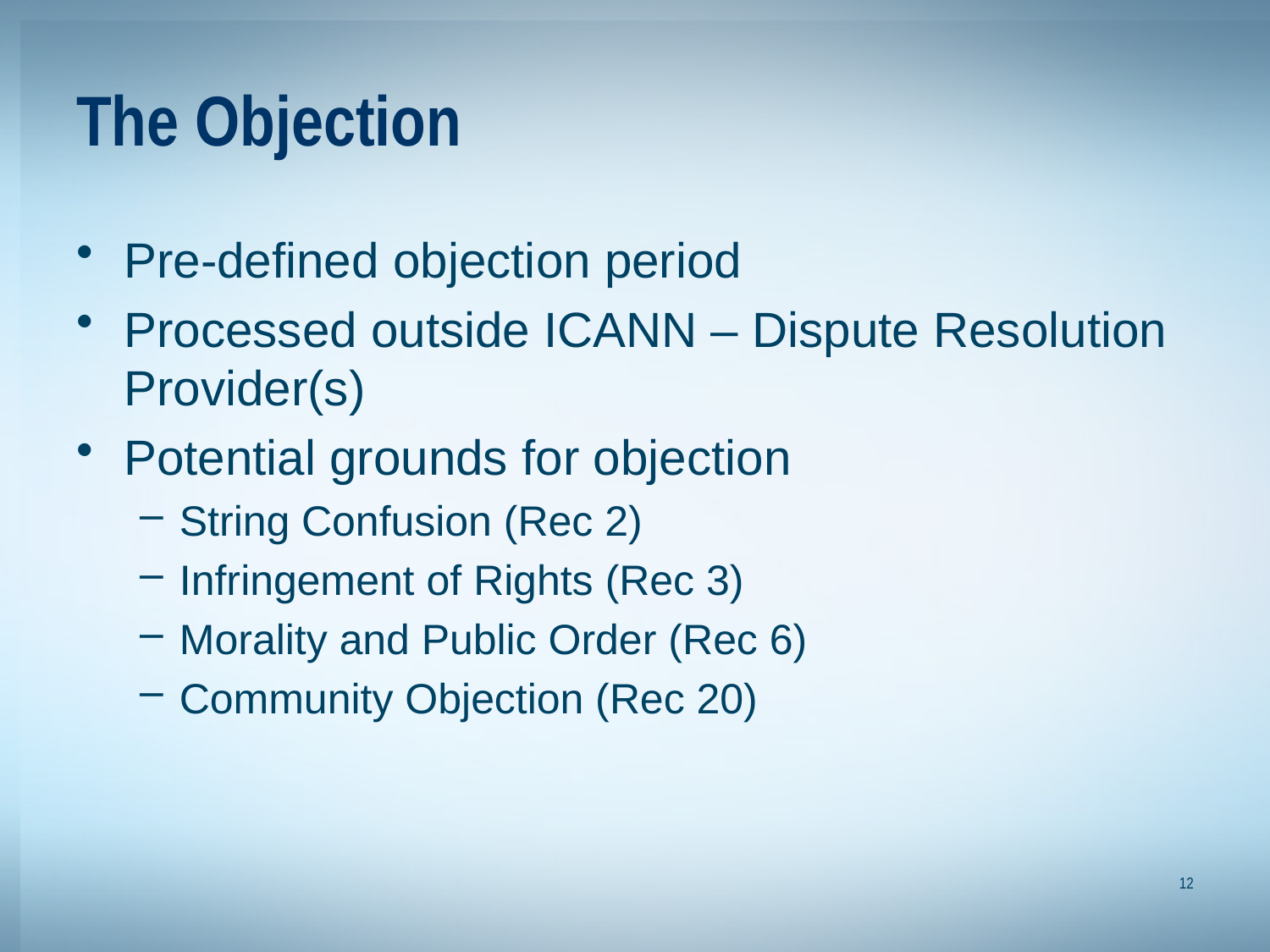

# The Objection
Pre-defined objection period
Processed outside ICANN – Dispute Resolution Provider(s)
Potential grounds for objection
String Confusion (Rec 2)
Infringement of Rights (Rec 3)
Morality and Public Order (Rec 6)
Community Objection (Rec 20)
12